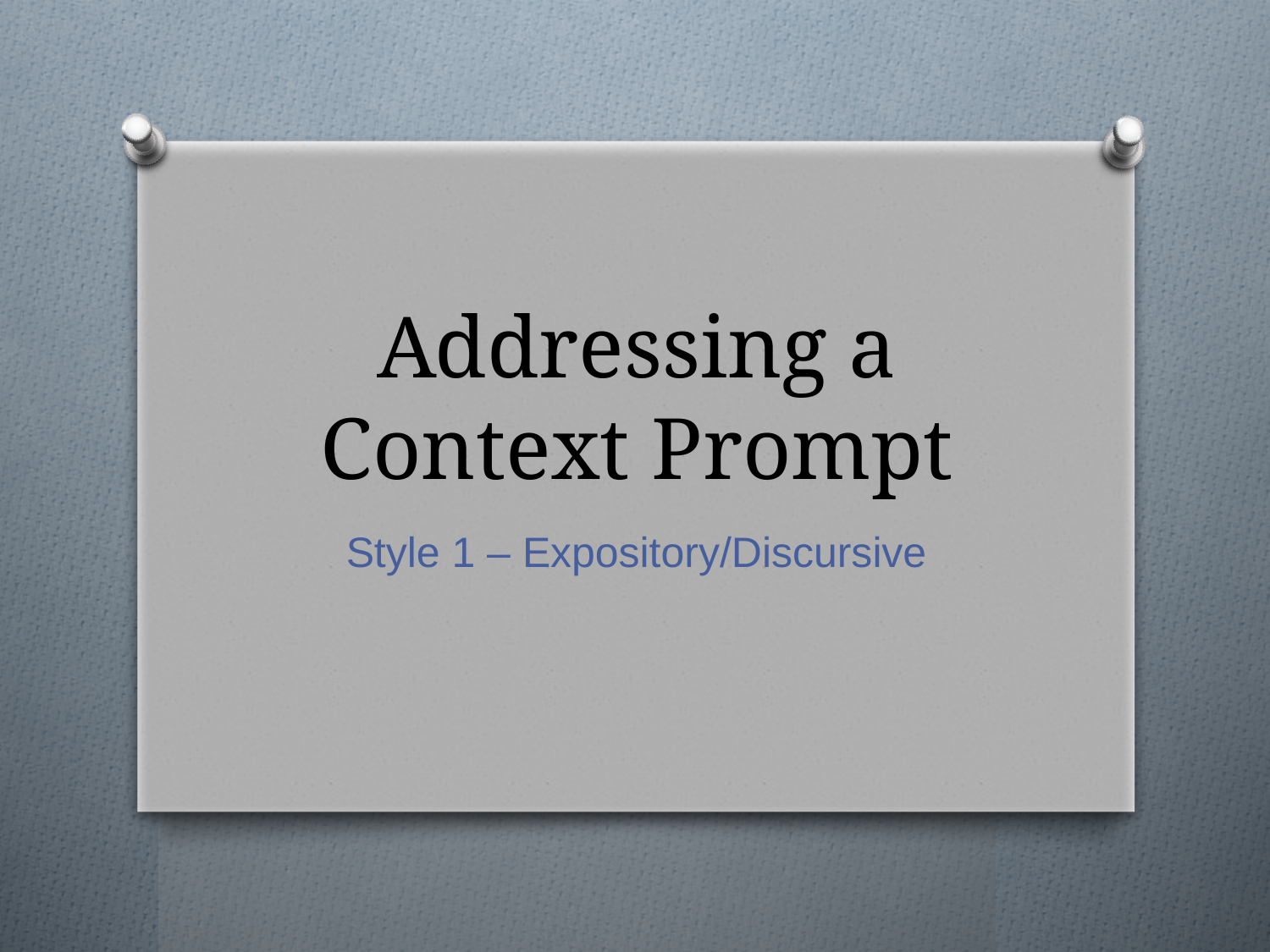

# Addressing a Context Prompt
Style 1 – Expository/Discursive